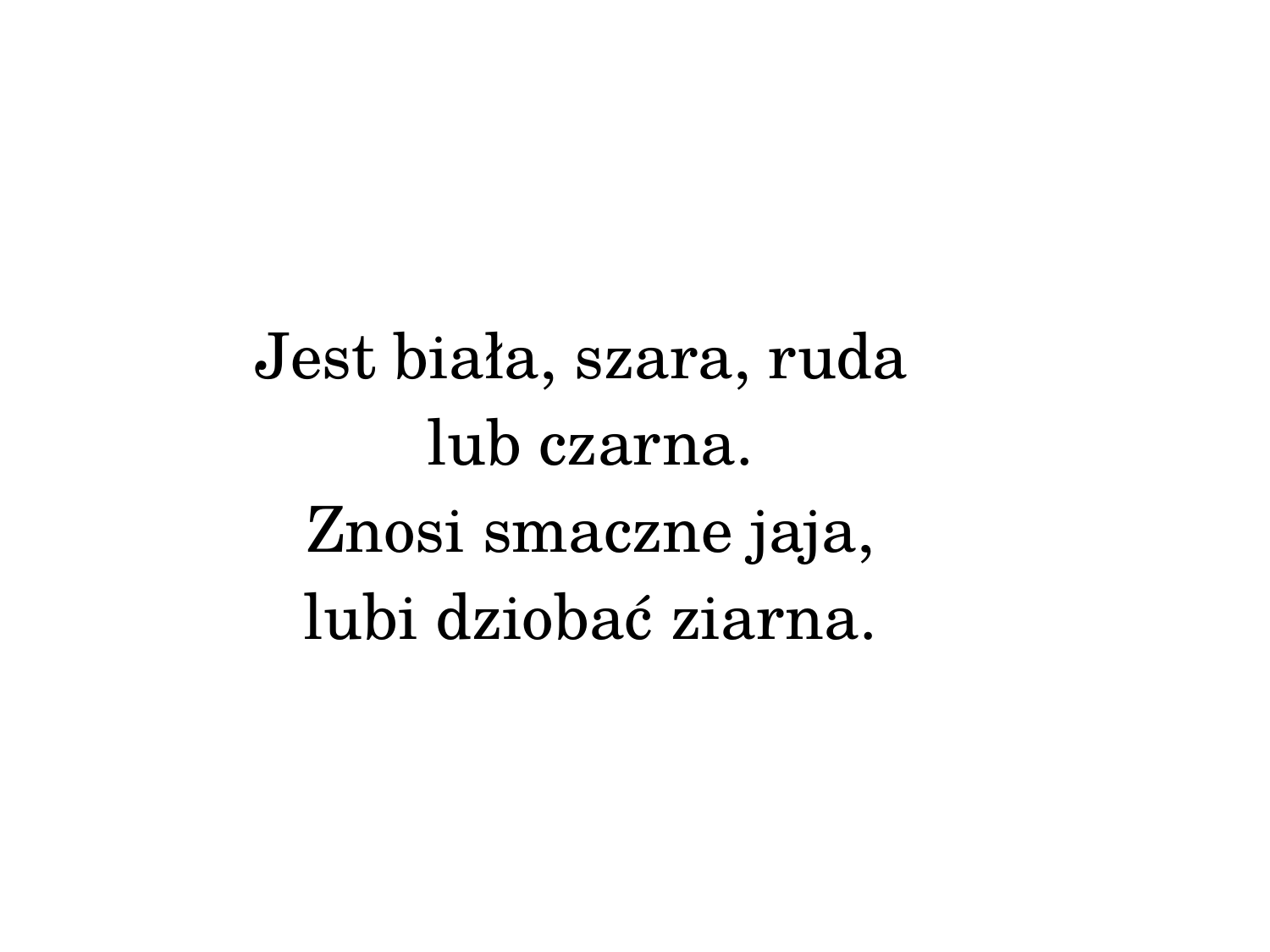

#

Jest biała, szara, ruda
 lub czarna.
 Znosi smaczne jaja,
 lubi dziobać ziarna.